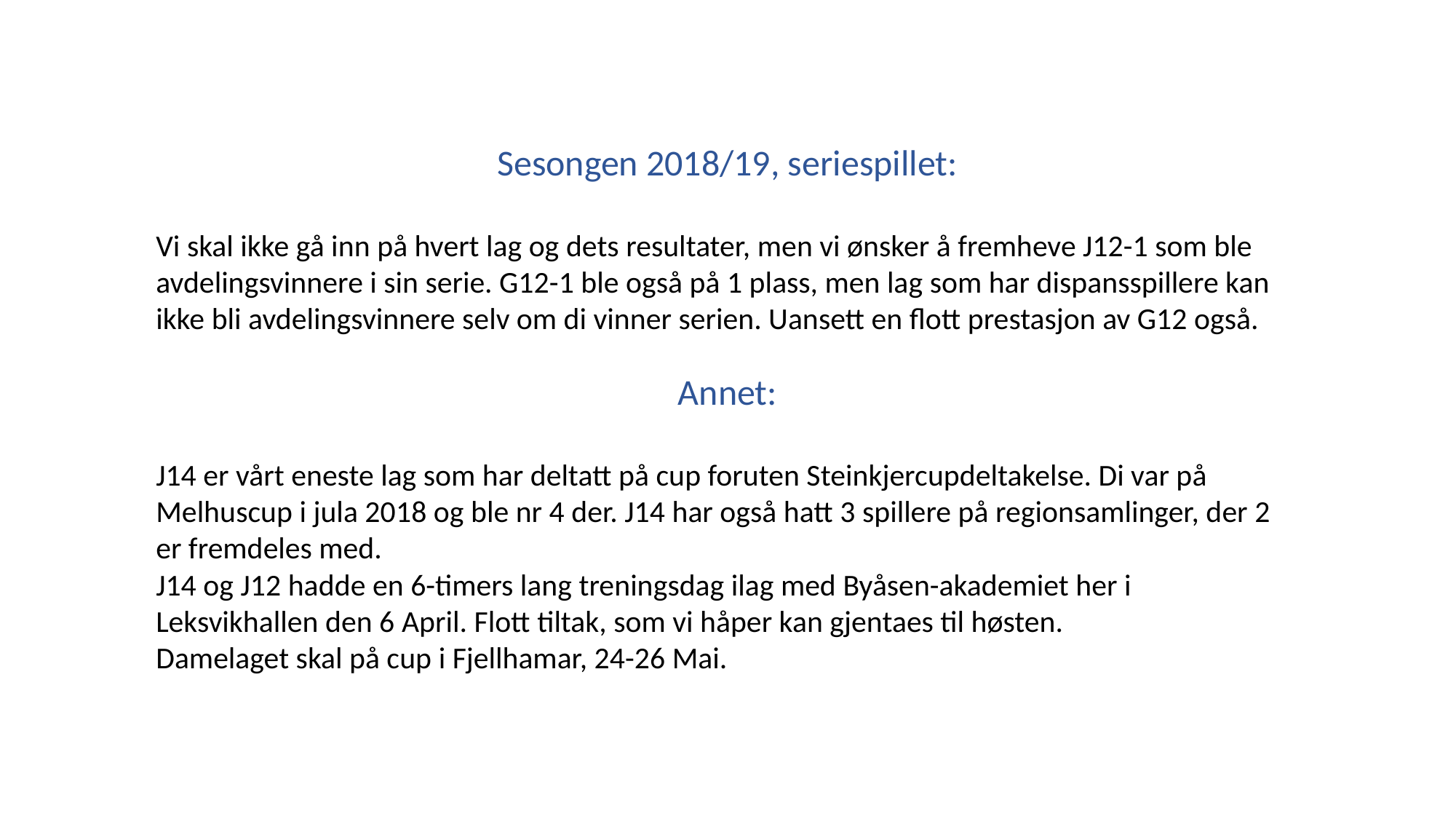

Sesongen 2018/19, seriespillet:

Vi skal ikke gå inn på hvert lag og dets resultater, men vi ønsker å fremheve J12-1 som ble avdelingsvinnere i sin serie. G12-1 ble også på 1 plass, men lag som har dispansspillere kan ikke bli avdelingsvinnere selv om di vinner serien. Uansett en flott prestasjon av G12 også.

Annet:

J14 er vårt eneste lag som har deltatt på cup foruten Steinkjercupdeltakelse. Di var på Melhuscup i jula 2018 og ble nr 4 der. J14 har også hatt 3 spillere på regionsamlinger, der 2 er fremdeles med.
J14 og J12 hadde en 6-timers lang treningsdag ilag med Byåsen-akademiet her i Leksvikhallen den 6 April. Flott tiltak, som vi håper kan gjentaes til høsten.
Damelaget skal på cup i Fjellhamar, 24-26 Mai.